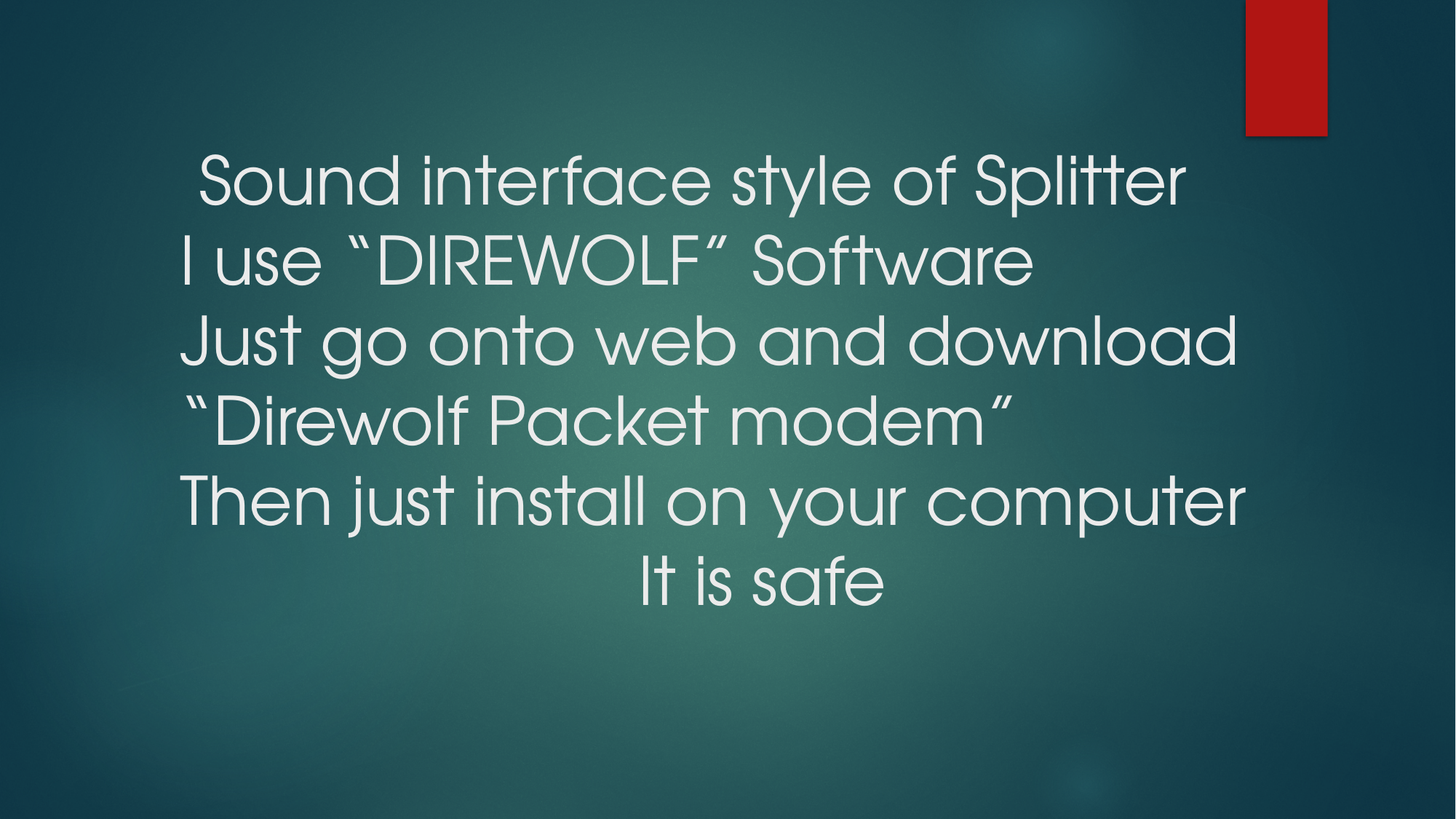

Sound interface style of Splitter
I use “DIREWOLF” Software
Just go onto web and download “Direwolf Packet modem”
Then just install on your computer
It is safe